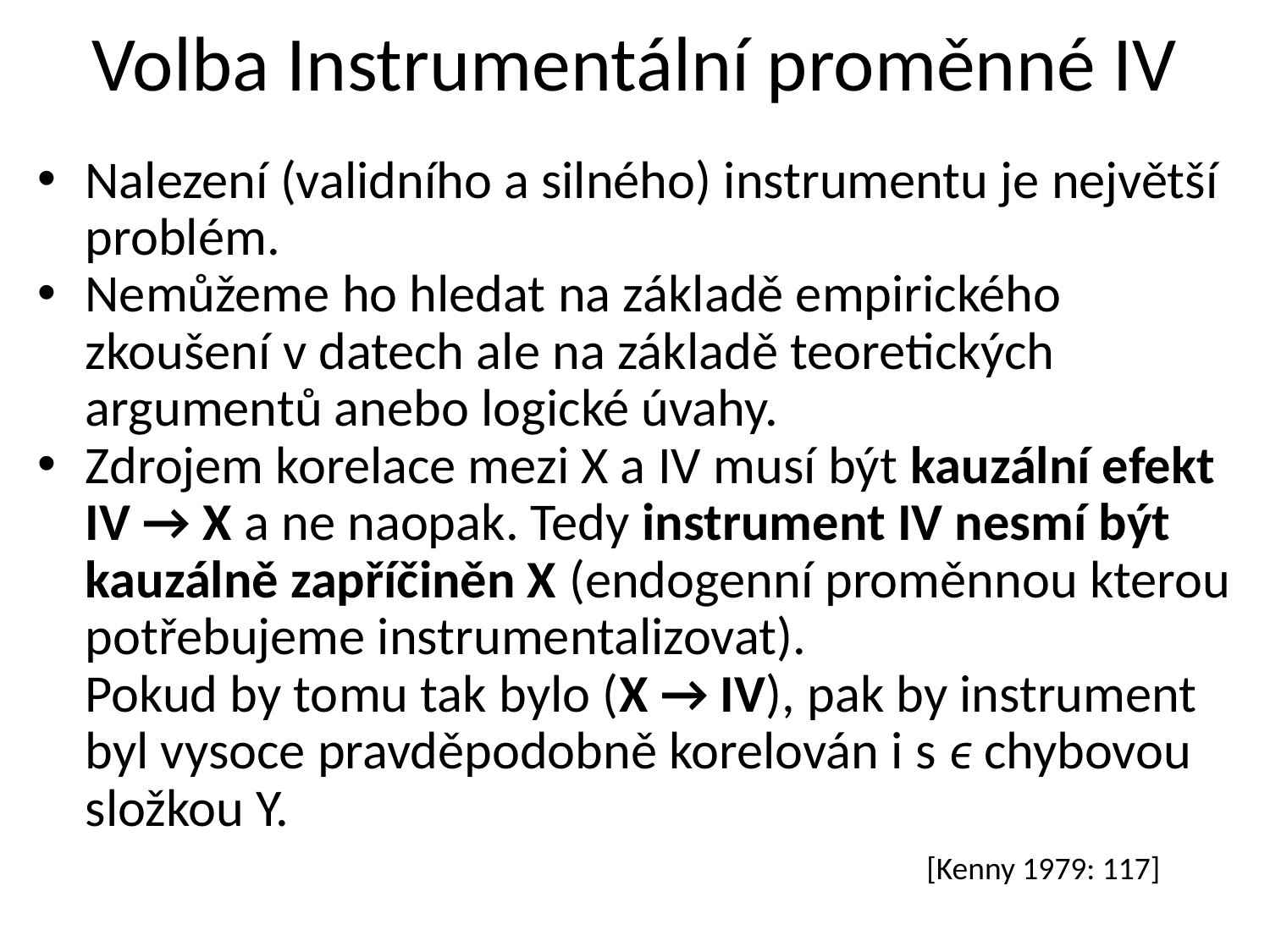

# Volba Instrumentální proměnné IV
Nalezení (validního a silného) instrumentu je největší problém.
Nemůžeme ho hledat na základě empirického zkoušení v datech ale na základě teoretických argumentů anebo logické úvahy.
Zdrojem korelace mezi X a IV musí být kauzální efekt
IV → X a ne naopak. Tedy instrument IV nesmí být kauzálně zapříčiněn X (endogenní proměnnou kterou potřebujeme instrumentalizovat).
Pokud by tomu tak bylo (X → IV), pak by instrument byl vysoce pravděpodobně korelován i s ϵ chybovou složkou Y.
							[Kenny 1979: 117]